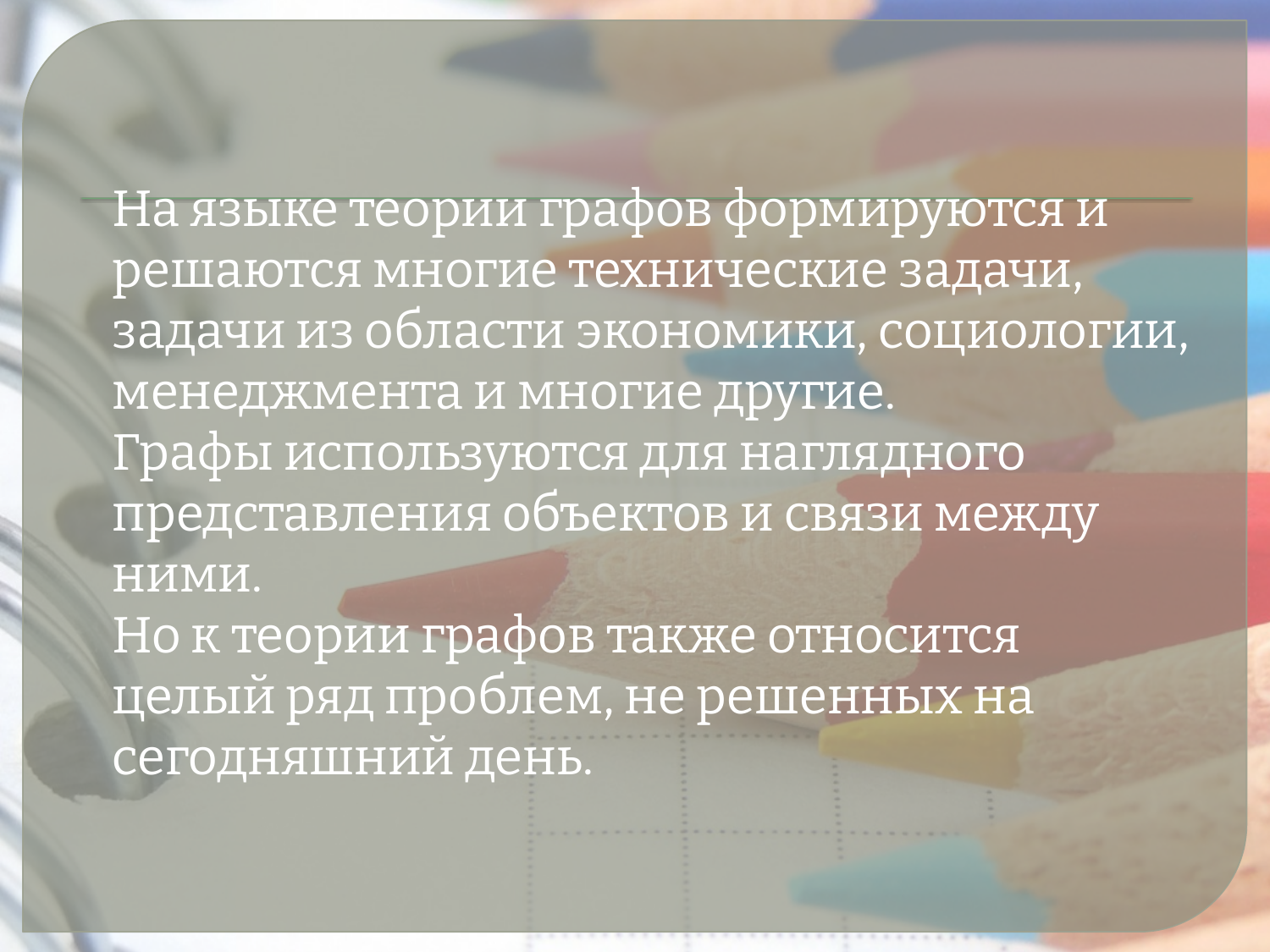

На языке теории графов формируются и решаются многие технические задачи, задачи из области экономики, социологии, менеджмента и многие другие.
Графы используются для наглядного представления объектов и связи между ними.
Но к теории графов также относится целый ряд проблем, не решенных на сегодняшний день.